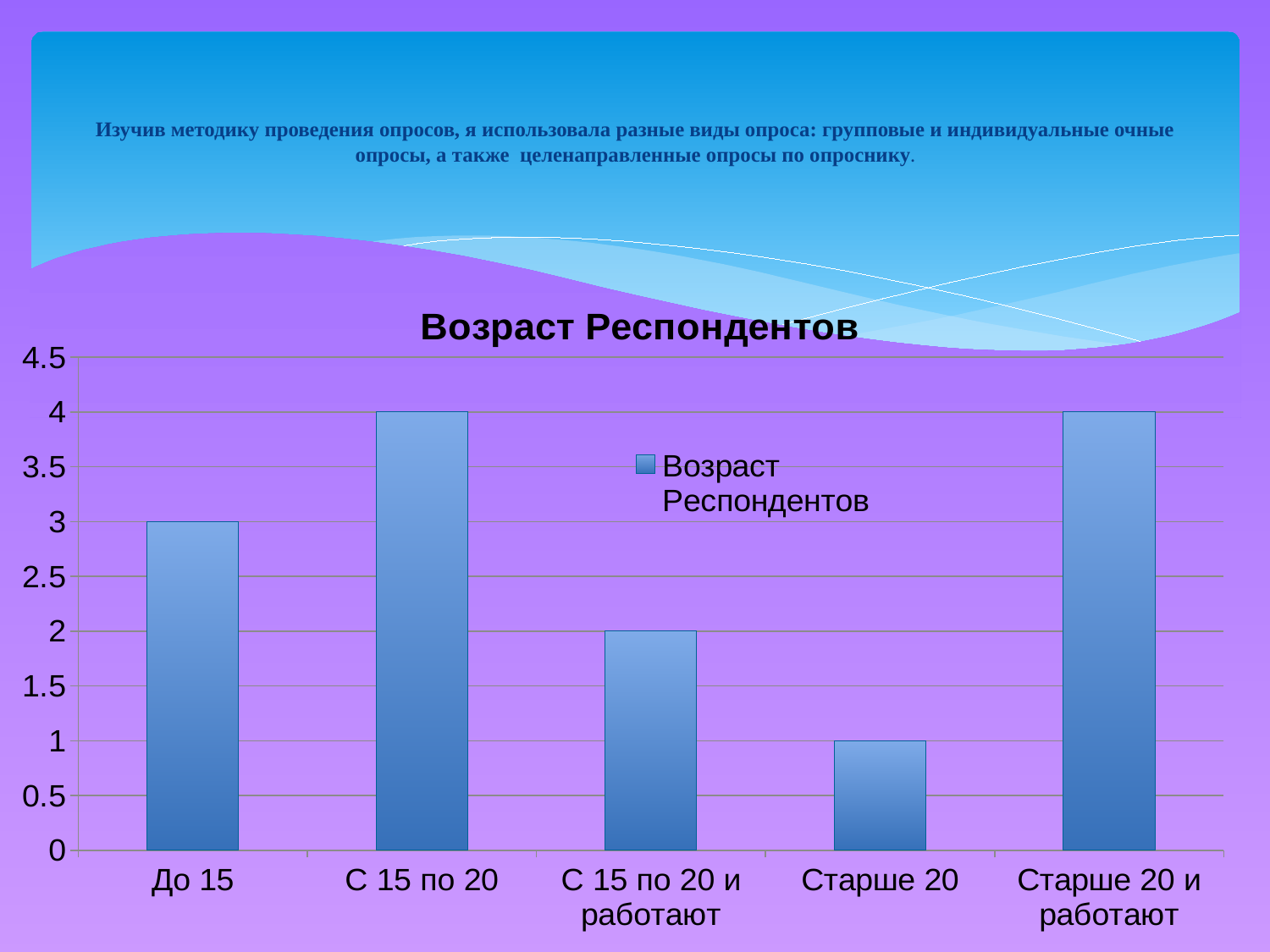

# Изучив методику проведения опросов, я использовала разные виды опроса: групповые и индивидуальные очные опросы, а также  целенаправленные опросы по опроснику.

### Chart:

| Category | Возраст Респондентов |
|---|---|
| До 15 | 3.0 |
| С 15 по 20 | 4.0 |
| С 15 по 20 и работают | 2.0 |
| Старше 20 | 1.0 |
| Старше 20 и работают | 4.0 |